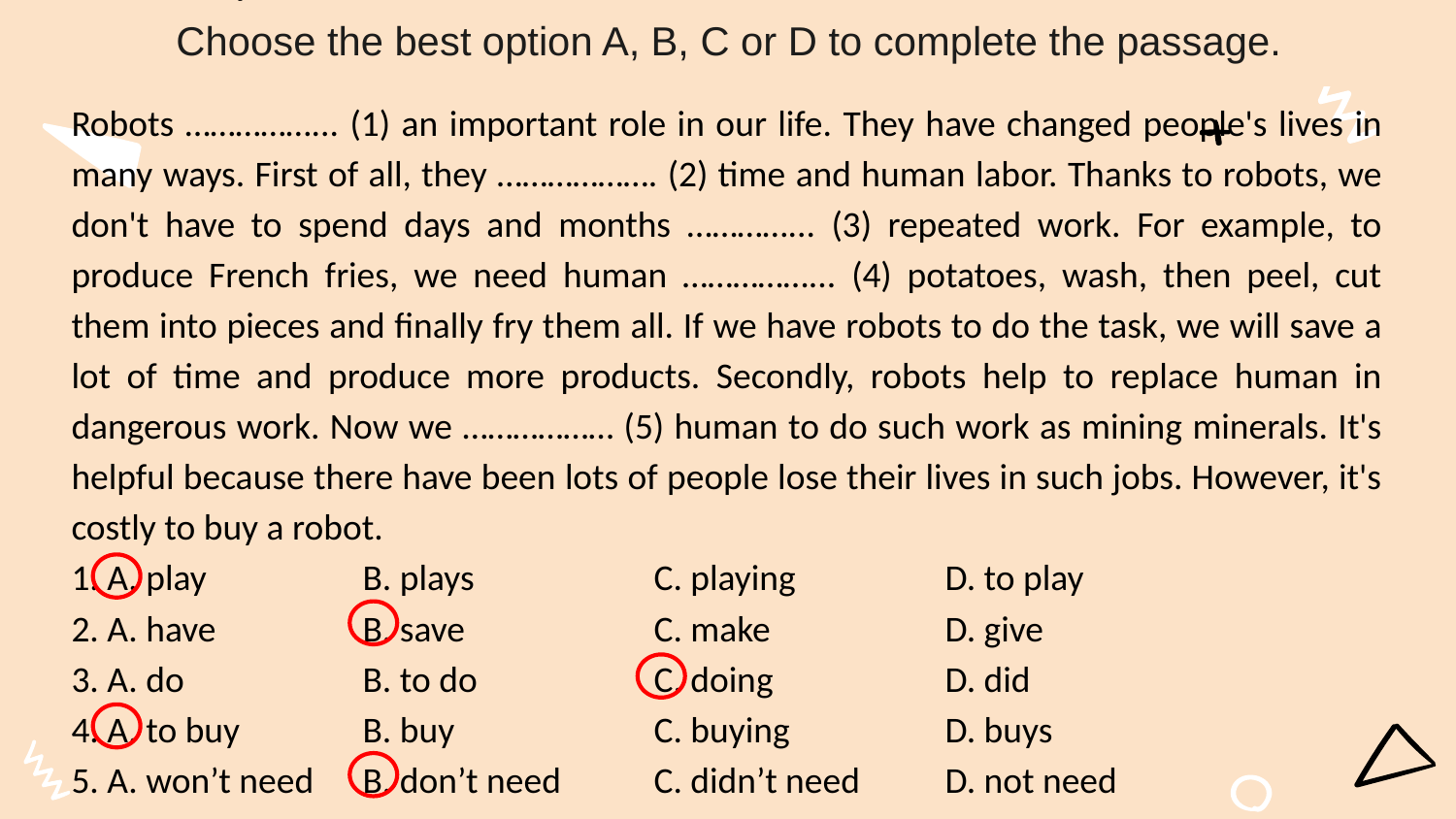

# Choose the best option A, B, C or D to complete the passage.
Robots ……………... (1) an important role in our life. They have changed people's lives in many ways. First of all, they ………………. (2) time and human labor. Thanks to robots, we don't have to spend days and months …………... (3) repeated work. For example, to produce French fries, we need human ……………... (4) potatoes, wash, then peel, cut them into pieces and finally fry them all. If we have robots to do the task, we will save a lot of time and produce more products. Secondly, robots help to replace human in dangerous work. Now we ……………… (5) human to do such work as mining minerals. It's helpful because there have been lots of people lose their lives in such jobs. However, it's costly to buy a robot.
1. A. play		B. plays		C. playing		D. to play
2. A. have		B. save		C. make		D. give
3. A. do		B. to do		C. doing		D. did
4. A. to buy	B. buy		C. buying		D. buys
5. A. won’t need	B. don’t need	C. didn’t need	D. not need